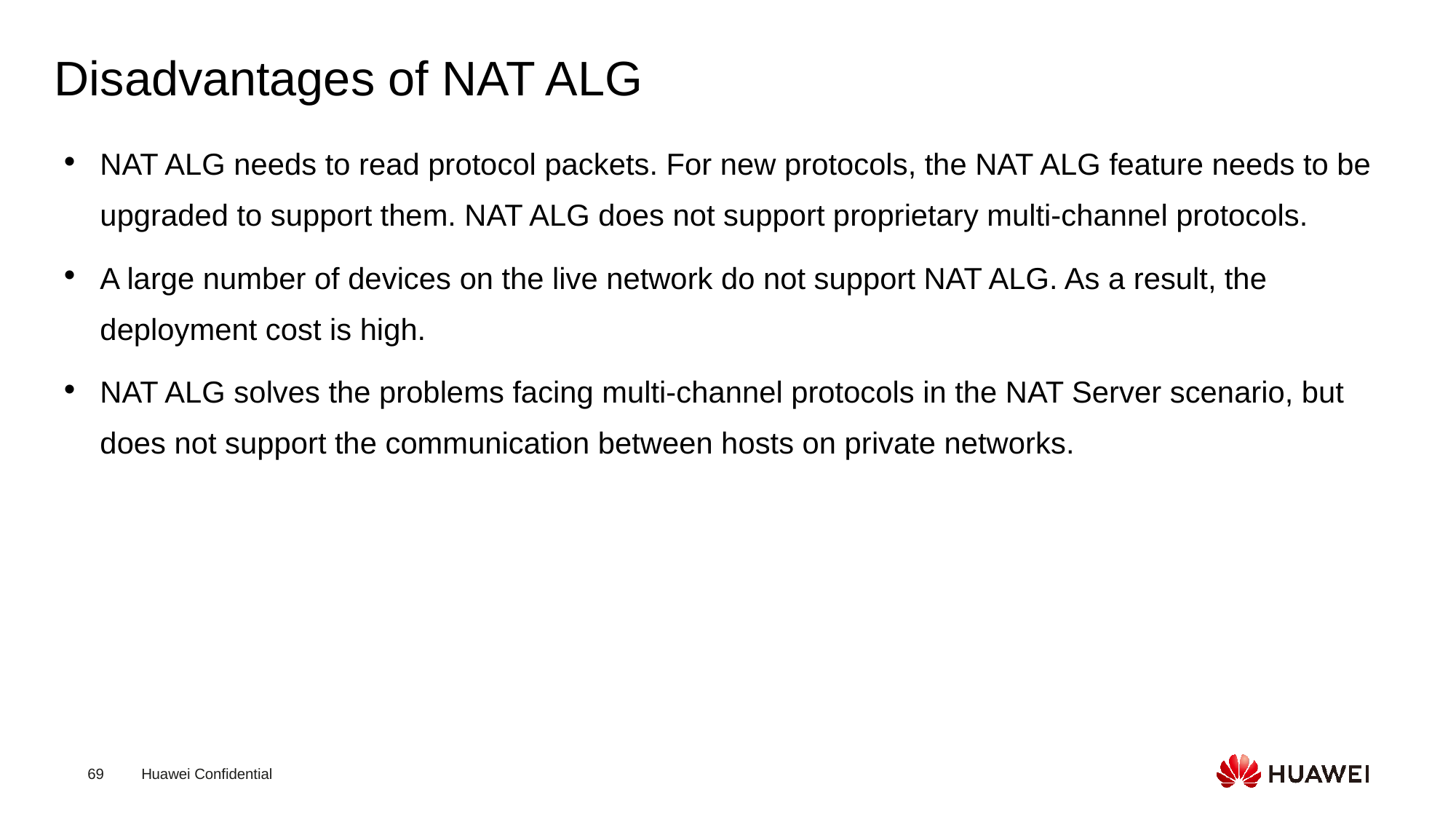

# Disadvantages of NAT ALG
NAT ALG needs to read protocol packets. For new protocols, the NAT ALG feature needs to be upgraded to support them. NAT ALG does not support proprietary multi-channel protocols.
A large number of devices on the live network do not support NAT ALG. As a result, the deployment cost is high.
NAT ALG solves the problems facing multi-channel protocols in the NAT Server scenario, but does not support the communication between hosts on private networks.